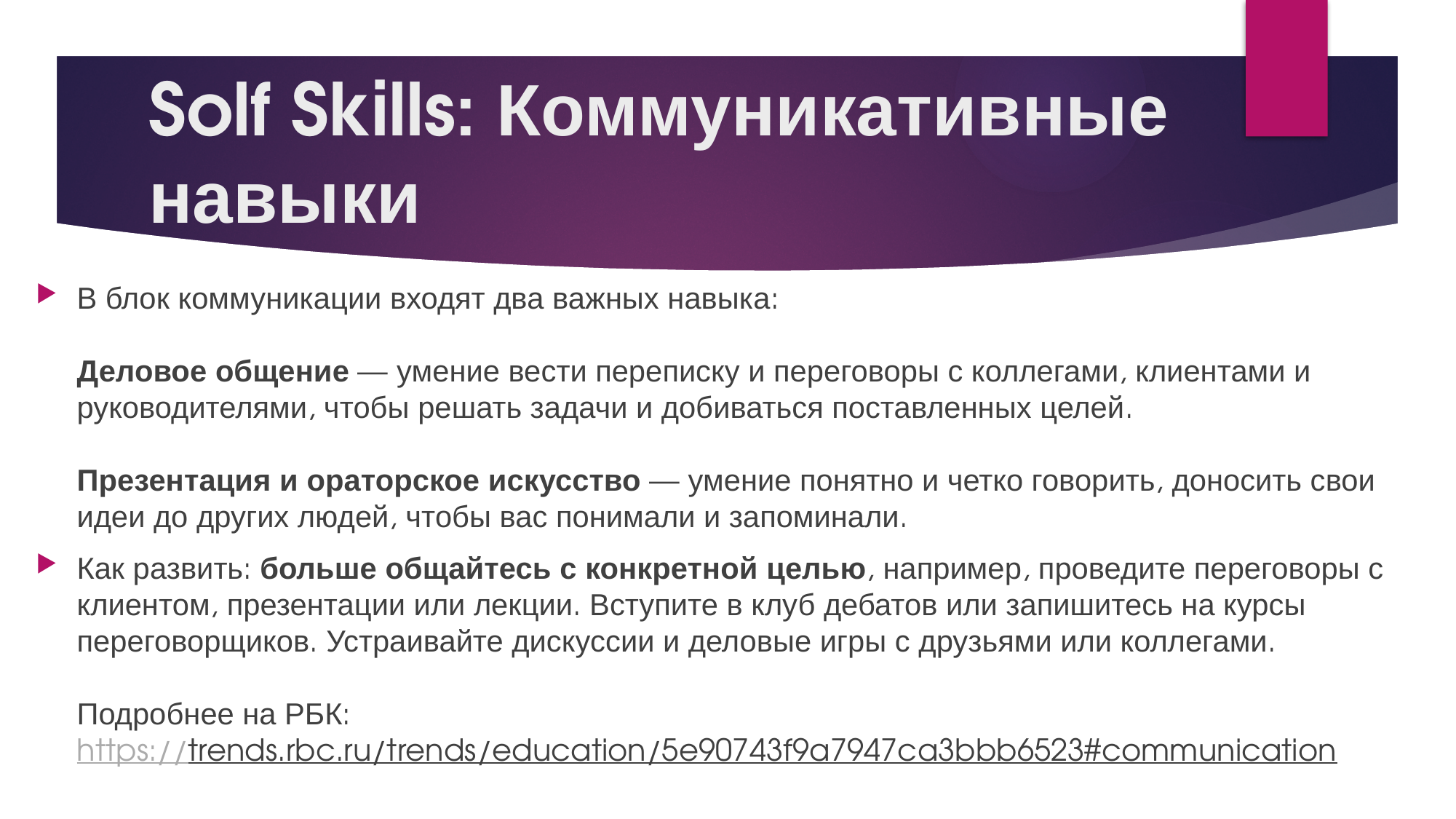

# Solf Skills: Коммуникативные навыки
В блок коммуникации входят два важных навыка:
Деловое общение — умение вести переписку и переговоры с коллегами, клиентами и руководителями, чтобы решать задачи и добиваться поставленных целей.
Презентация и ораторское искусство — умение понятно и четко говорить, доносить свои идеи до других людей, чтобы вас понимали и запоминали.
Как развить: больше общайтесь с конкретной целью, например, проведите переговоры с клиентом, презентации или лекции. Вступите в клуб дебатов или запишитесь на курсы переговорщиков. Устраивайте дискуссии и деловые игры с друзьями или коллегами.
Подробнее на РБК:
https://trends.rbc.ru/trends/education/5e90743f9a7947ca3bbb6523#communication